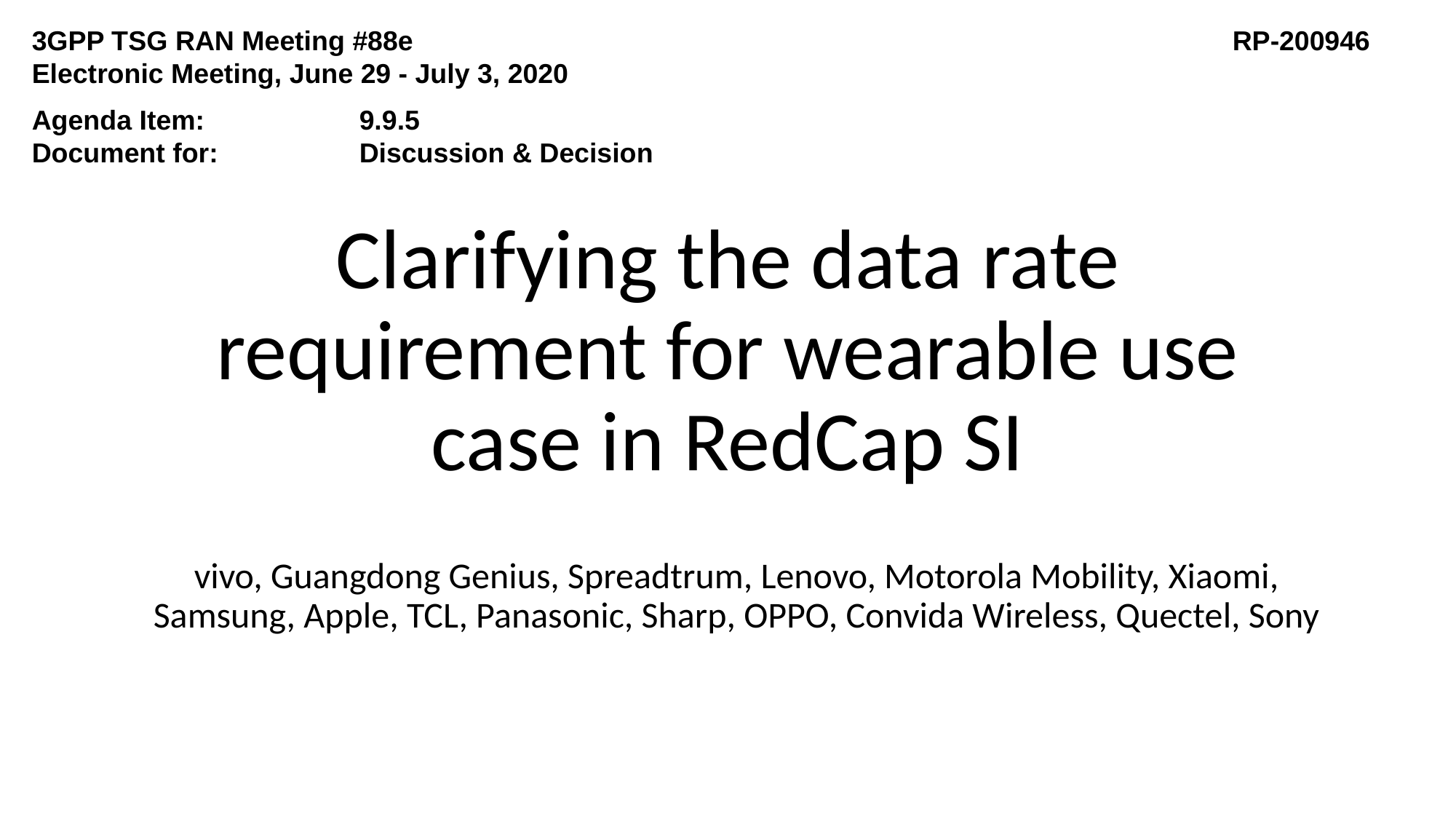

3GPP TSG RAN Meeting #88e								RP-200946
Electronic Meeting, June 29 - July 3, 2020
Agenda Item:		9.9.5
Document for:		Discussion & Decision
# Clarifying the data rate requirement for wearable use case in RedCap SI
vivo, Guangdong Genius, Spreadtrum, Lenovo, Motorola Mobility, Xiaomi, Samsung, Apple, TCL, Panasonic, Sharp, OPPO, Convida Wireless, Quectel, Sony